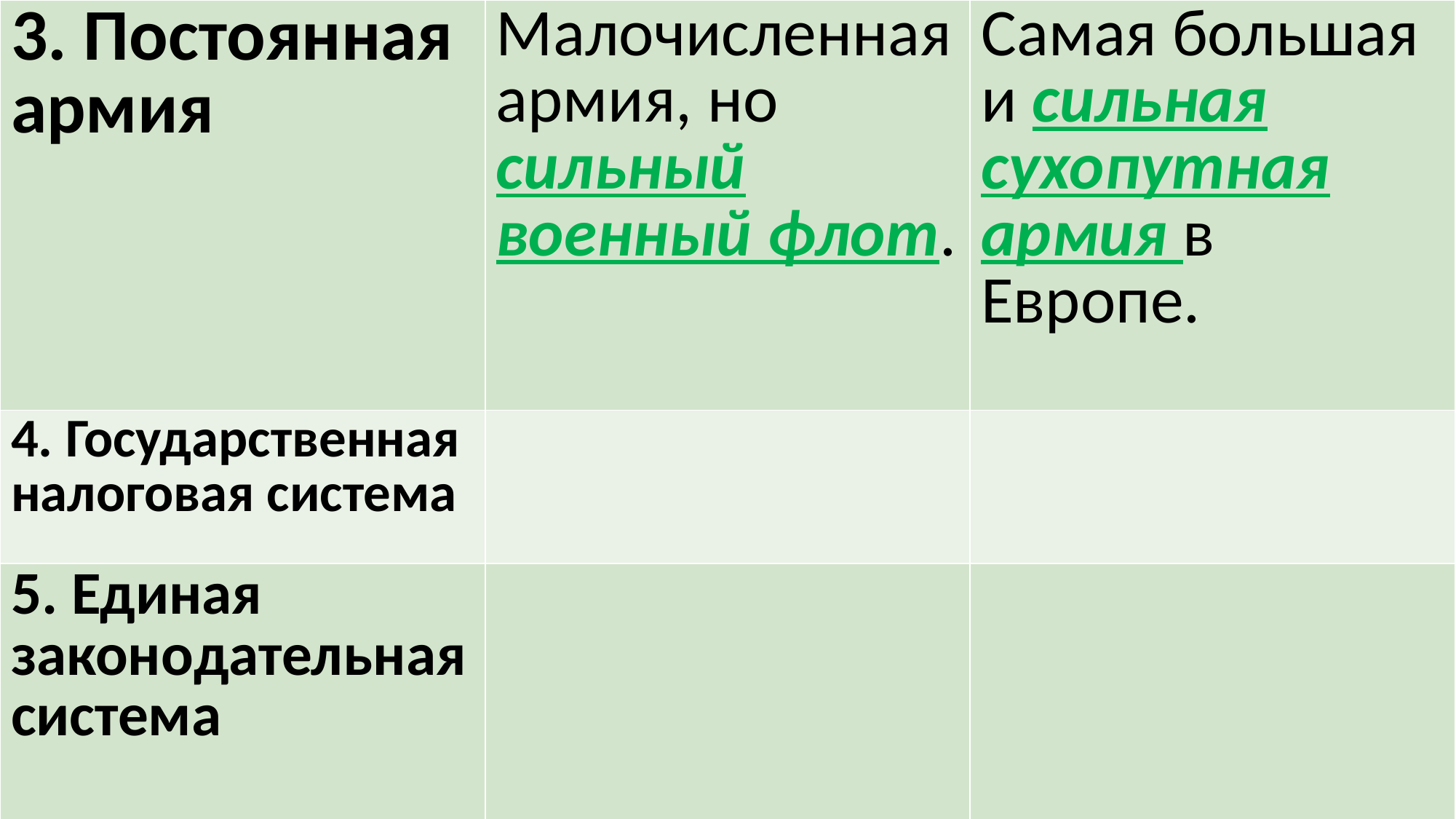

| 3. Постоянная армия | Малочисленная армия, но сильный военный флот. | Самая большая и сильная сухопутная армия в Европе. |
| --- | --- | --- |
| 4. Государственная налоговая система |  |  |
| 5. Единая законодательная система |  |  |
#